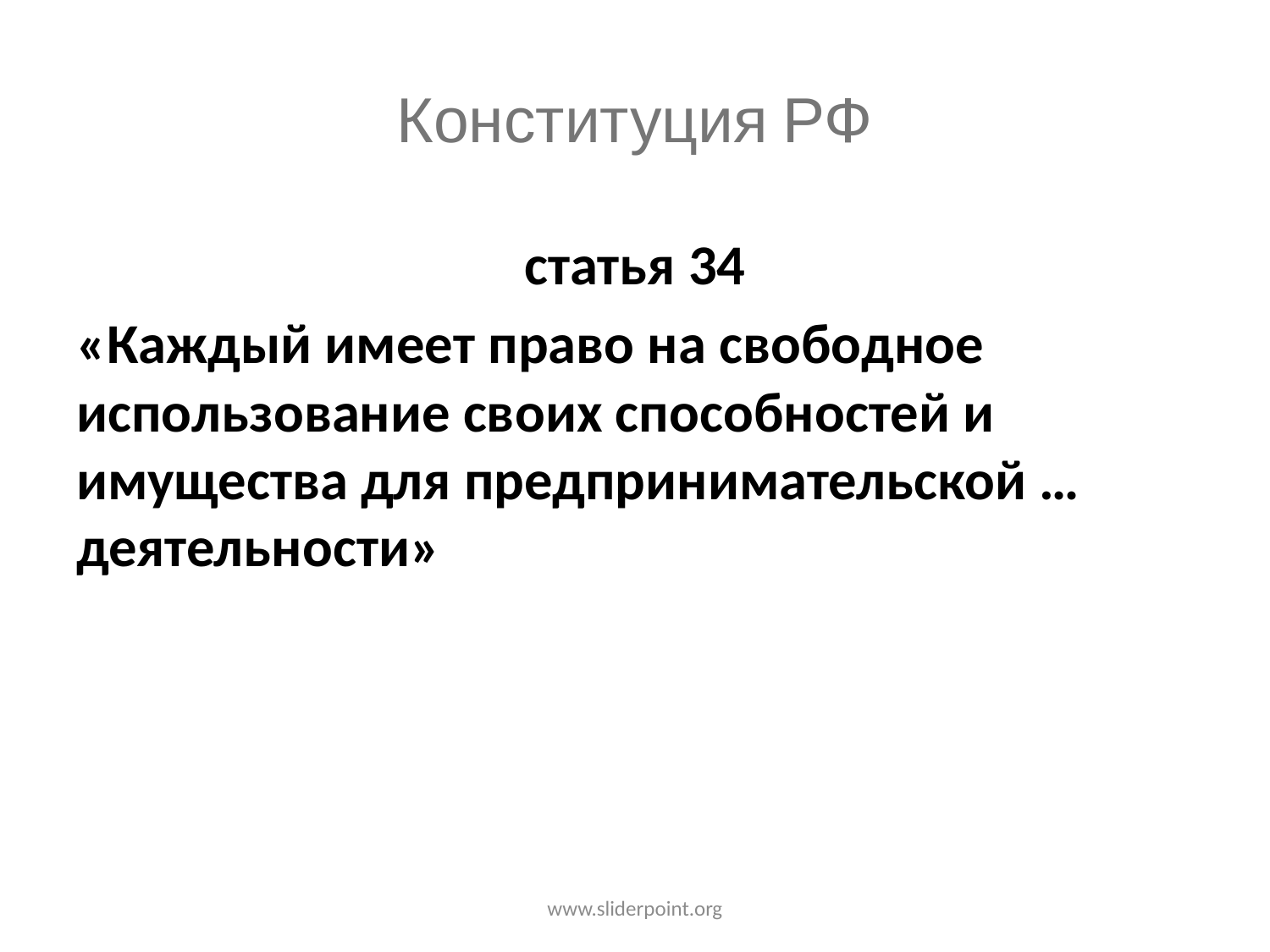

# Конституция РФ
статья 34
«Каждый имеет право на свободное использование своих способностей и имущества для предпринимательской … деятельности»
www.sliderpoint.org